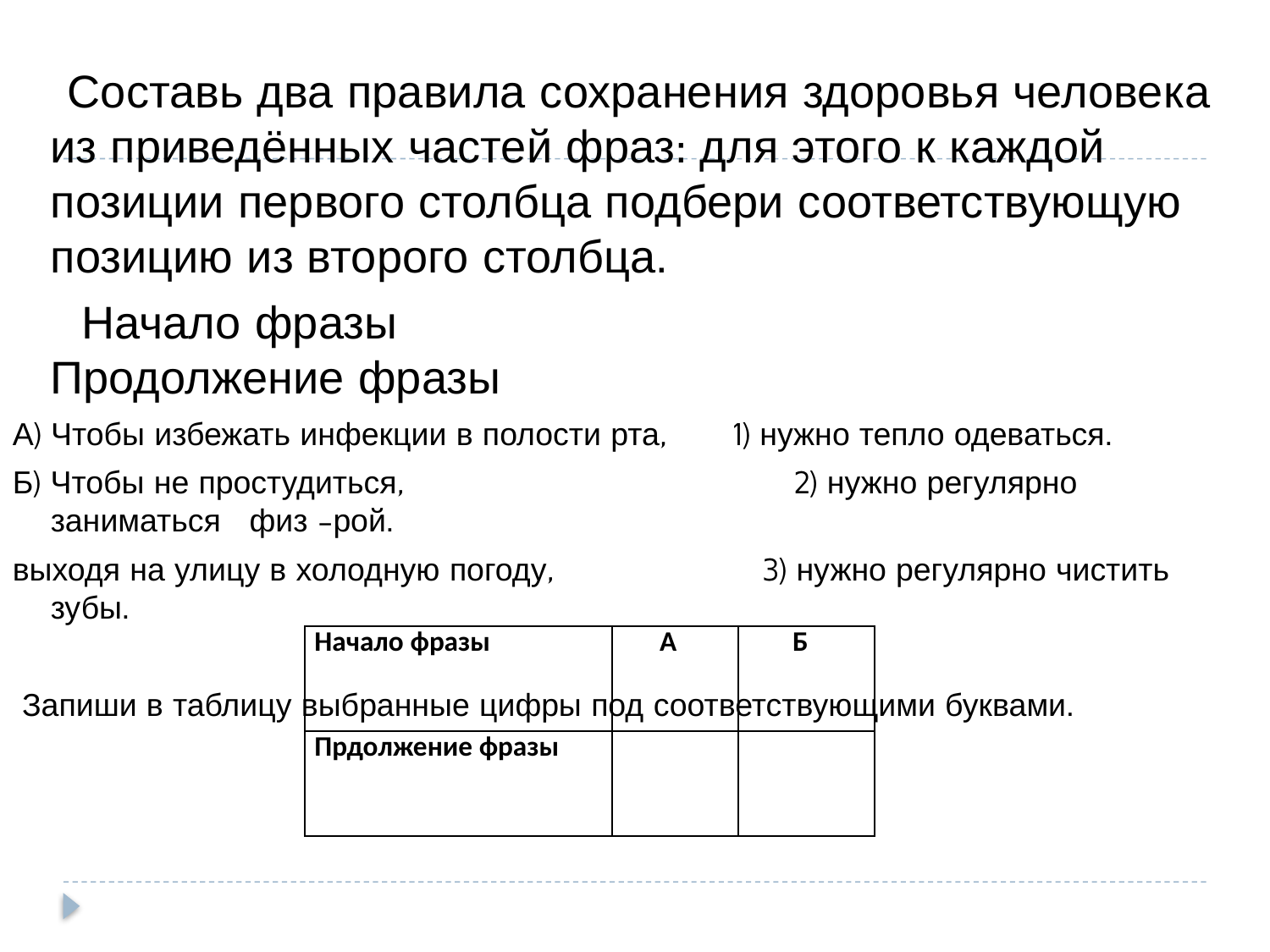

#
    Составь два правила сохранения здоровья человека из приведённых частей фраз: для этого к каждой позиции первого столбца подбери соответствующую позицию из второго столбца.
     Начало фразы                                             Продолжение фразы
А) Чтобы избежать инфекции в полости рта,       1) нужно тепло одеваться.
Б) Чтобы не простудиться,                                         2) нужно регулярно заниматься   физ –рой.
выходя на улицу в холодную погоду,                      3) нужно регулярно чистить зубы.

 Запиши в таблицу выбранные цифры под соответствующими буквами.
| Начало фразы | А | Б |
| --- | --- | --- |
| Прдолжение фразы |  |  |